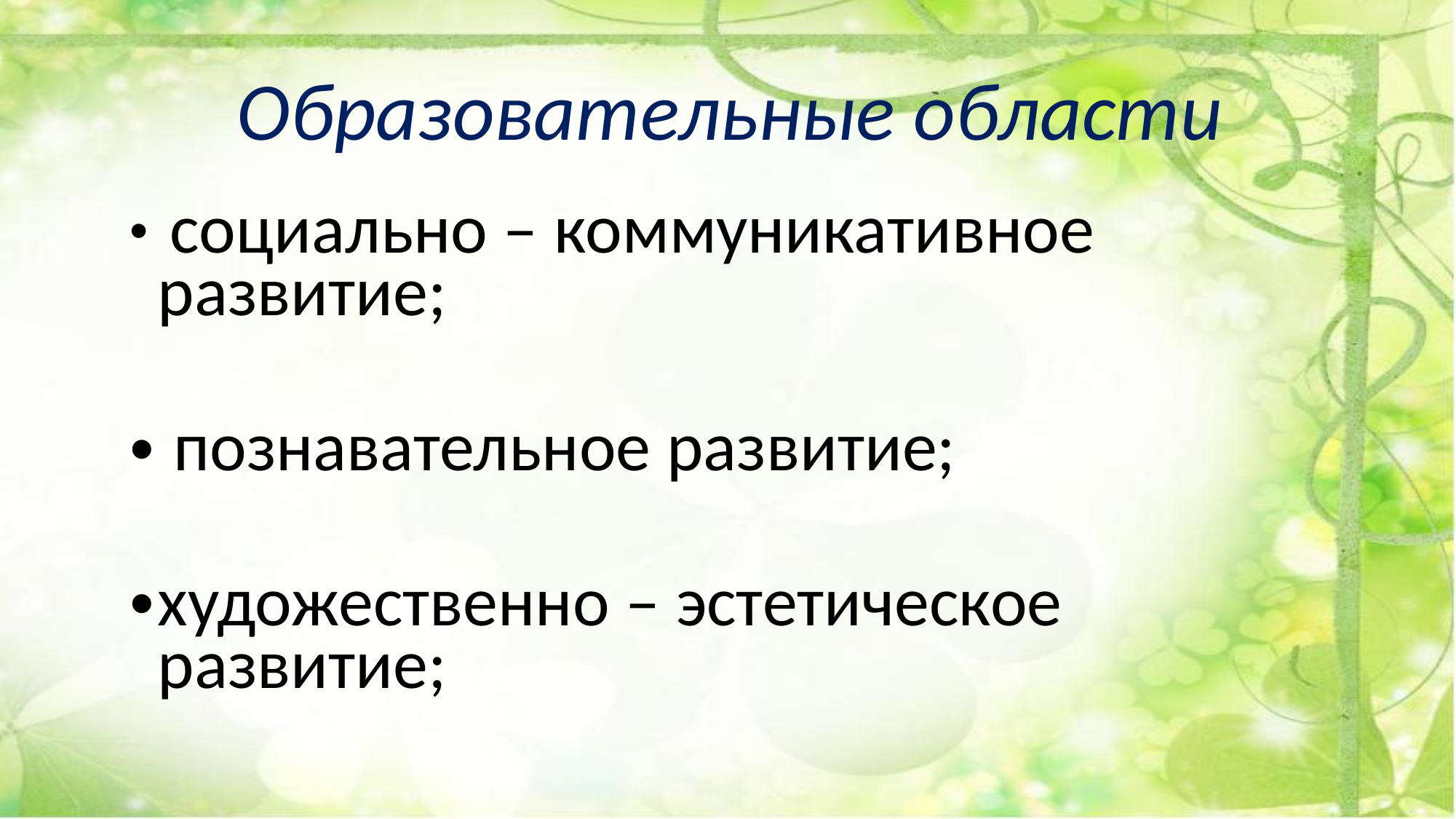

# Образовательные области
 социально – коммуникативное развитие;

 познавательное развитие;

художественно – эстетическое развитие;